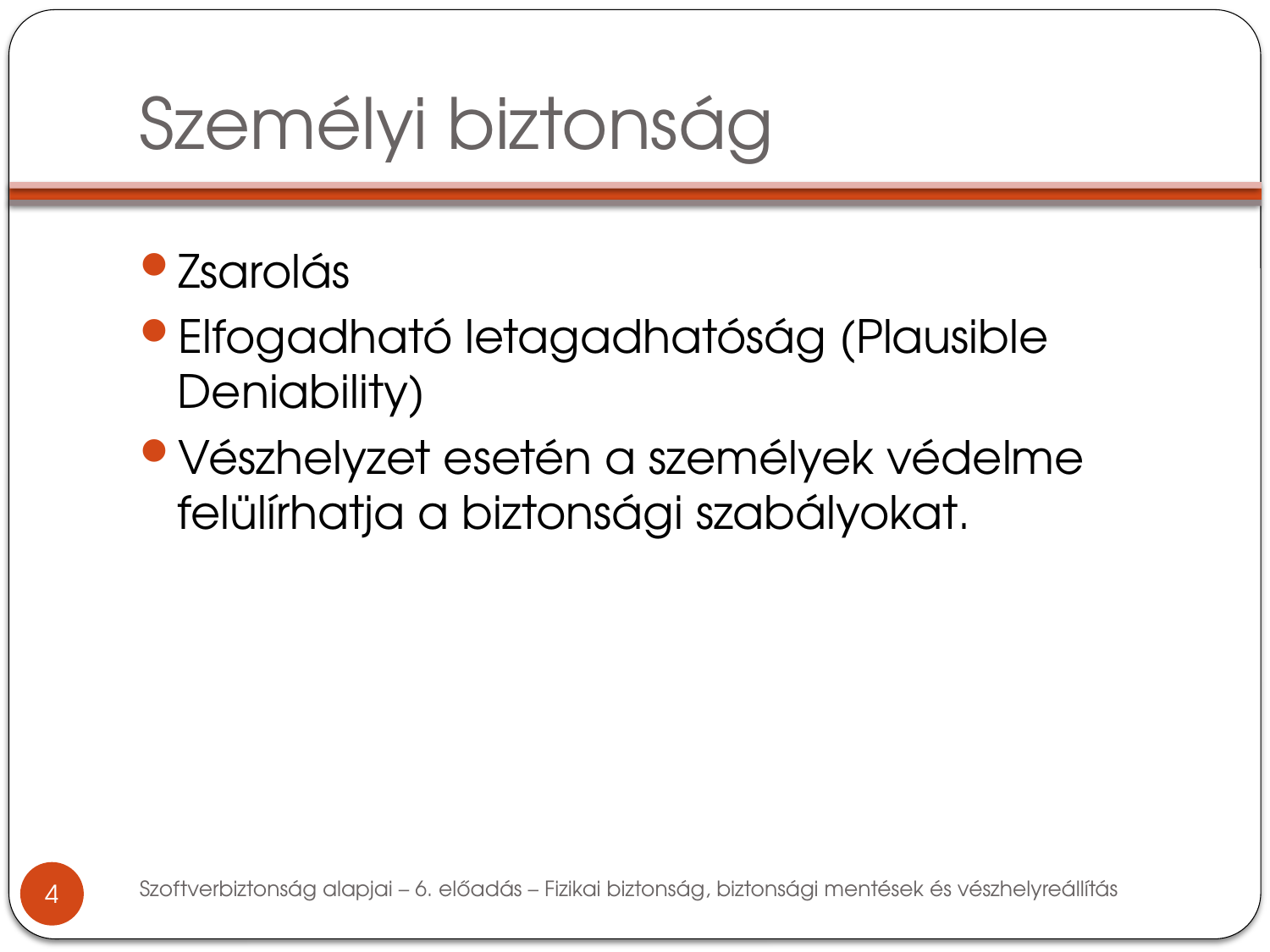

# Személyi biztonság
Zsarolás
Elfogadható letagadhatóság (Plausible Deniability)
Vészhelyzet esetén a személyek védelme felülírhatja a biztonsági szabályokat.
Szoftverbiztonság alapjai – 6. előadás – Fizikai biztonság, biztonsági mentések és vészhelyreállítás
4